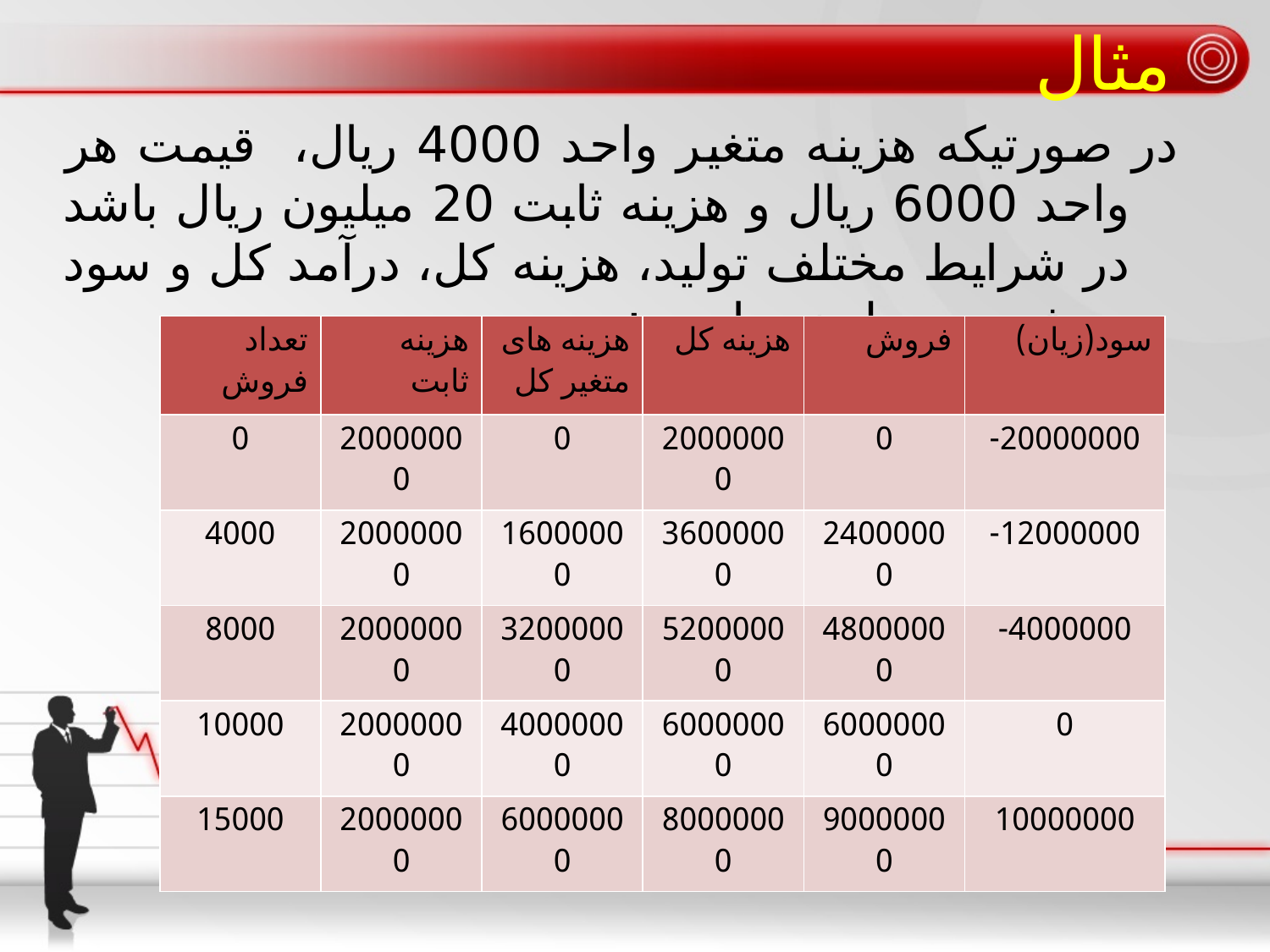

# مثال
در صورتیکه هزینه متغیر واحد 4000 ریال،  قیمت هر واحد 6000 ريال و هزینه ثابت 20 میلیون ريال باشد در شرایط مختلف تولید، هزینه کل، درآمد کل و سود به شرح جدول زیر است:

| تعداد فروش | هزینه ثابت | هزینه های متغیر کل | هزینه کل | فروش | سود(زیان) |
| --- | --- | --- | --- | --- | --- |
| 0 | 20000000 | 0 | 20000000 | 0 | 20000000- |
| 4000 | 20000000 | 16000000 | 36000000 | 24000000 | 12000000- |
| 8000 | 20000000 | 32000000 | 52000000 | 48000000 | 4000000- |
| 10000 | 20000000 | 40000000 | 60000000 | 60000000 | 0 |
| 15000 | 20000000 | 60000000 | 80000000 | 90000000 | 10000000 |